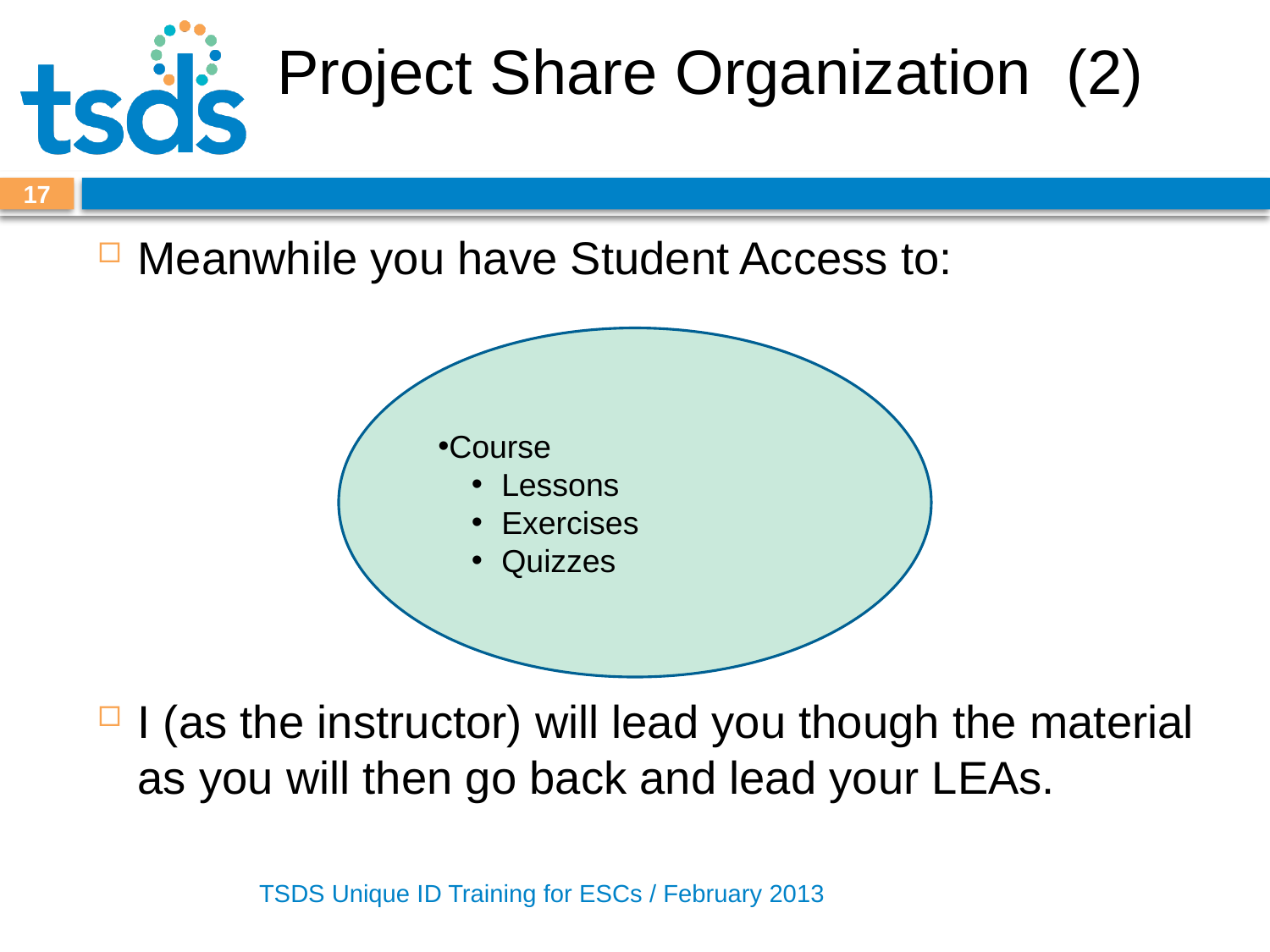

# Project Share Organization  (2)
17
Meanwhile you have Student Access to:

I (as the instructor) will lead you though the material as you will then go back and lead your LEAs.

Course
Lessons
Exercises
Quizzes
TSDS Unique ID Training for ESCs / February 2013